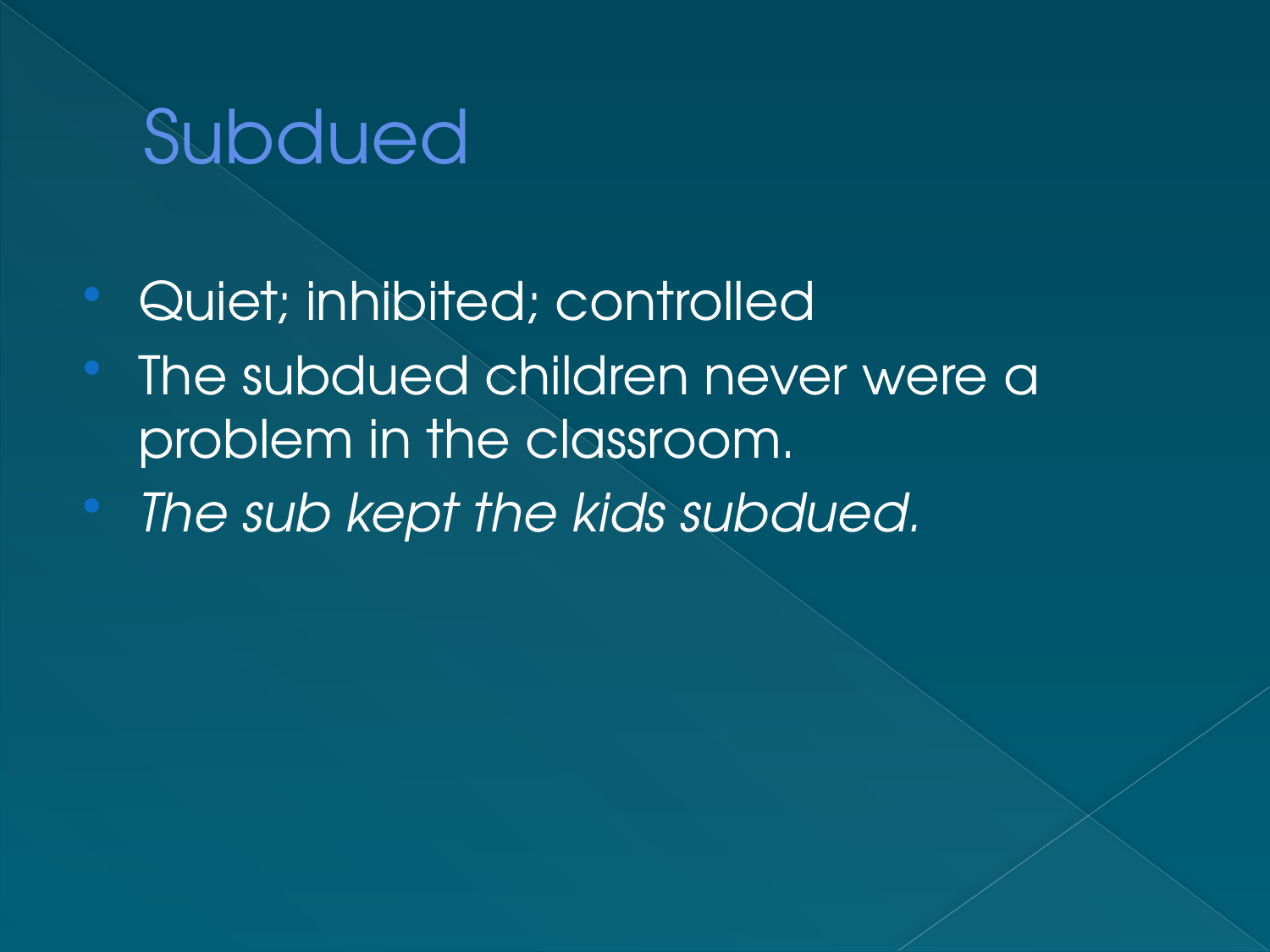

# Subdued
Quiet; inhibited; controlled
The subdued children never were a problem in the classroom.
The sub kept the kids subdued.